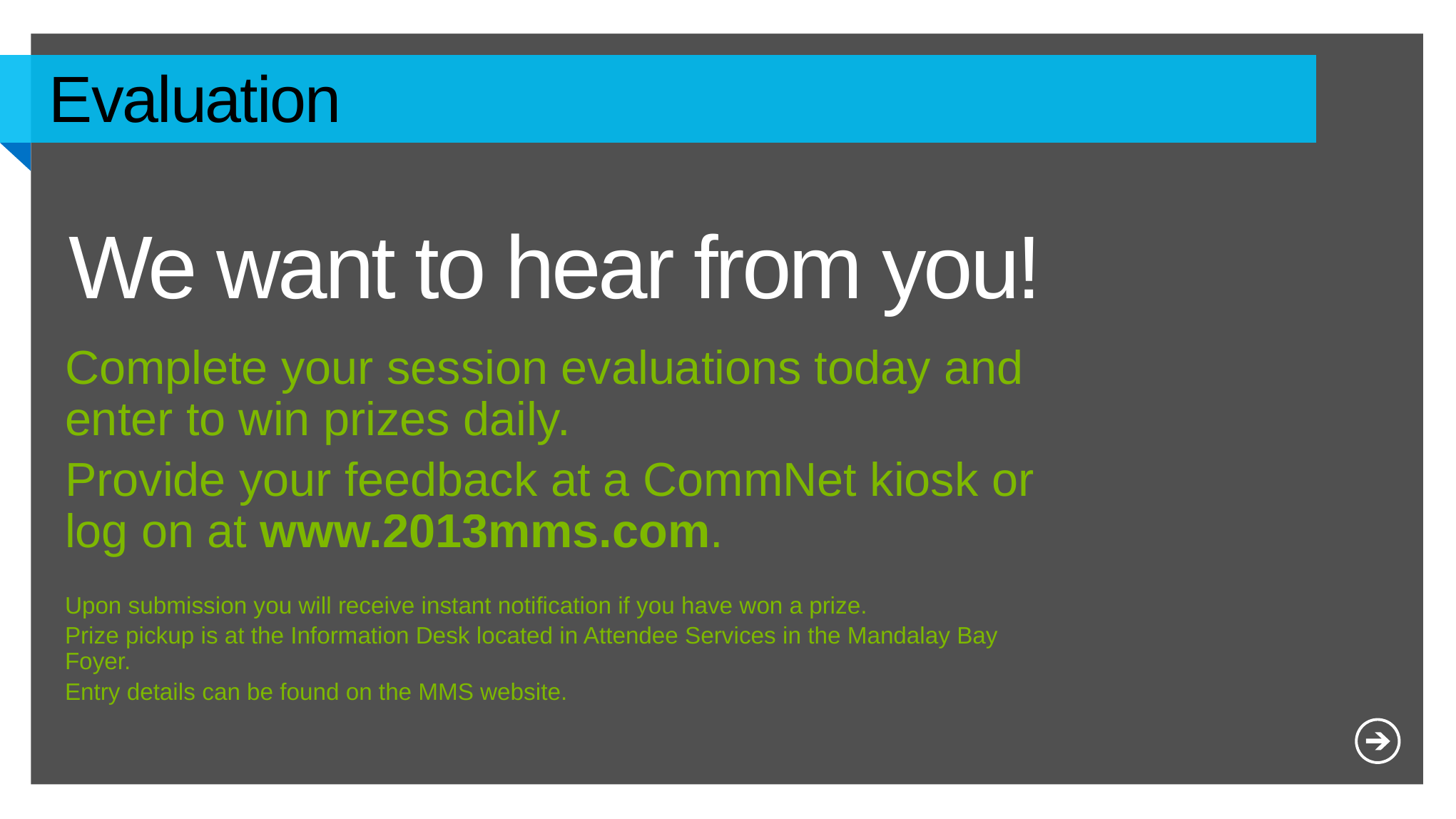

# Evaluation

We want to hear from you!
Complete your session evaluations today and enter to win prizes daily.
Provide your feedback at a CommNet kiosk or log on at www.2013mms.com.

Upon submission you will receive instant notification if you have won a prize.
Prize pickup is at the Information Desk located in Attendee Services in the Mandalay Bay Foyer.
Entry details can be found on the MMS website.